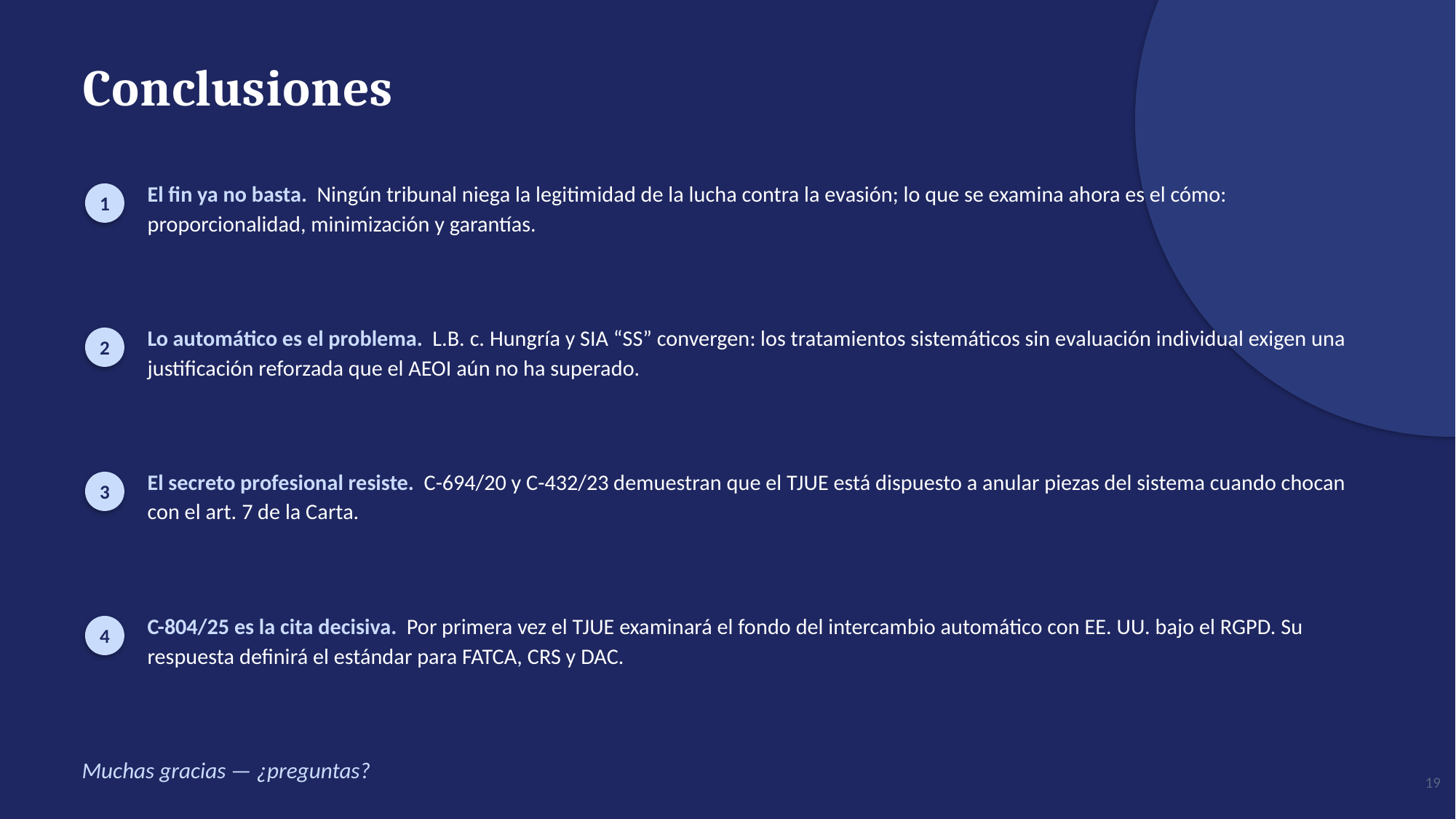

Conclusiones
El fin ya no basta.  Ningún tribunal niega la legitimidad de la lucha contra la evasión; lo que se examina ahora es el cómo: proporcionalidad, minimización y garantías.

1
Lo automático es el problema.  L.B. c. Hungría y SIA “SS” convergen: los tratamientos sistemáticos sin evaluación individual exigen una justificación reforzada que el AEOI aún no ha superado.

2
El secreto profesional resiste.  C-694/20 y C-432/23 demuestran que el TJUE está dispuesto a anular piezas del sistema cuando chocan con el art. 7 de la Carta.

3
C-804/25 es la cita decisiva.  Por primera vez el TJUE examinará el fondo del intercambio automático con EE. UU. bajo el RGPD. Su respuesta definirá el estándar para FATCA, CRS y DAC.

4
Muchas gracias — ¿preguntas?
19